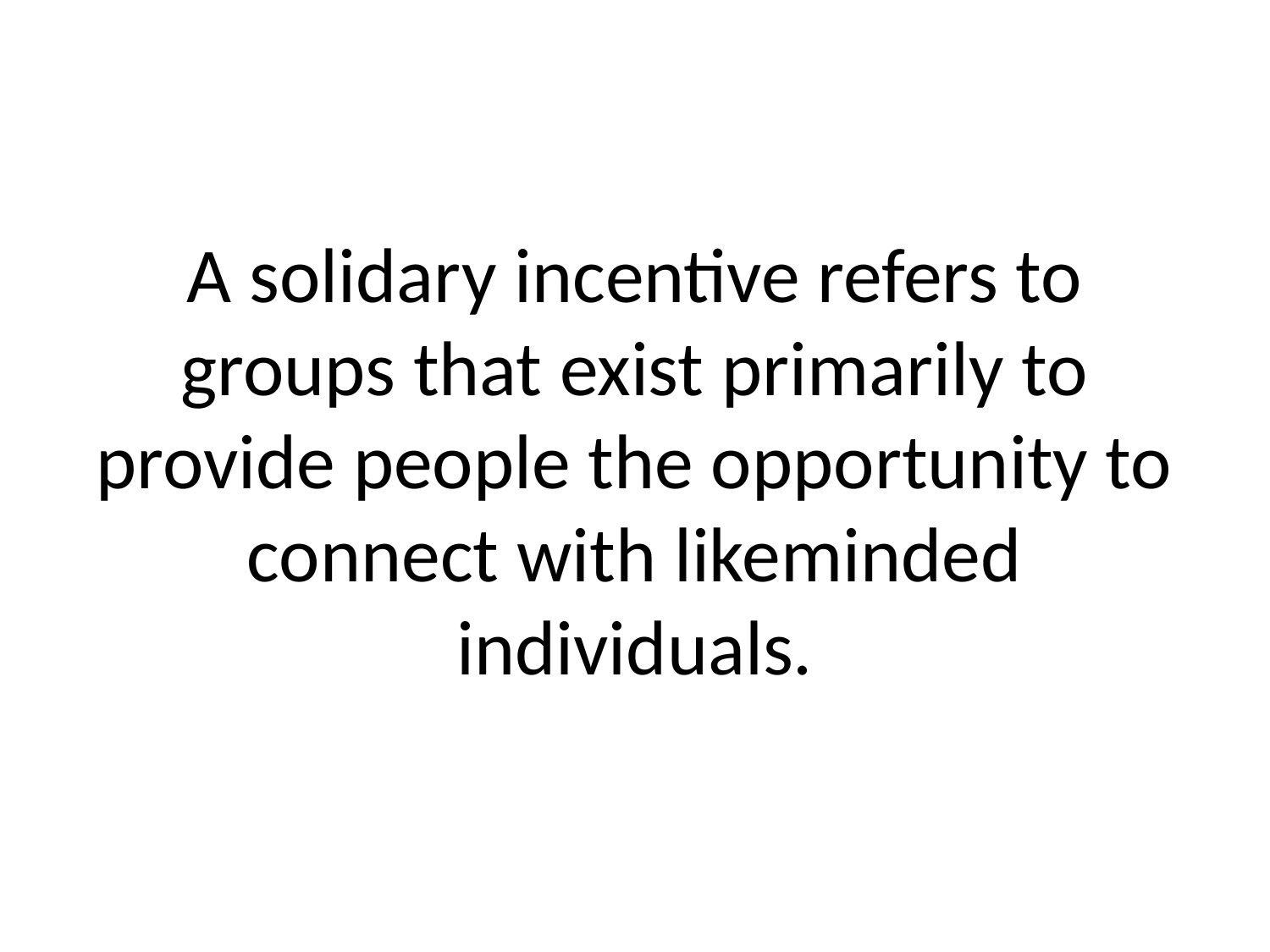

# A solidary incentive refers to groups that exist primarily to provide people the opportunity to connect with likeminded individuals.